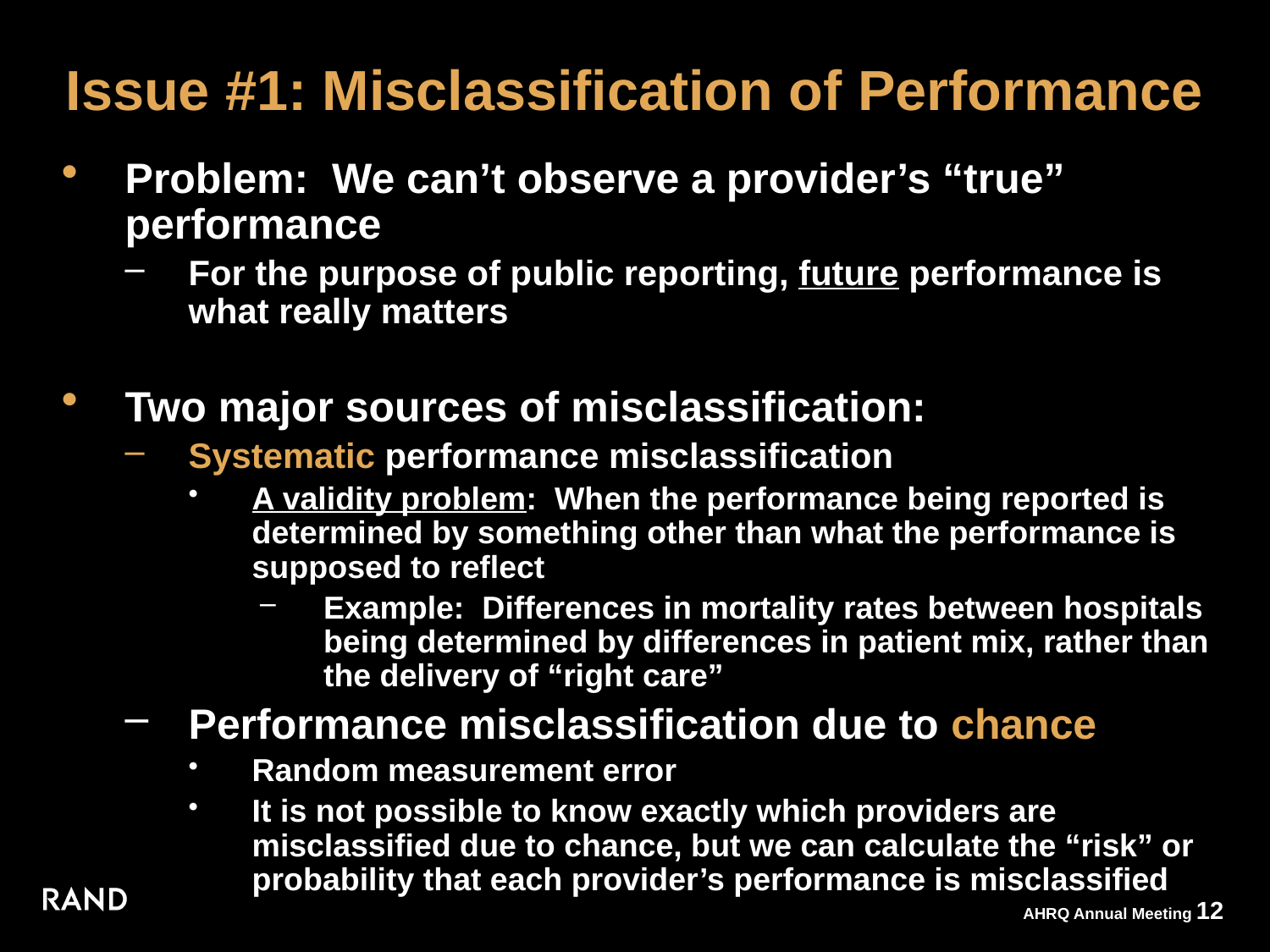

# Issue #1: Misclassification of Performance
Problem:  We can’t observe a provider’s “true” performance
For the purpose of public reporting, future performance is what really matters

Two major sources of misclassification:
Systematic performance misclassification
A validity problem:  When the performance being reported is determined by something other than what the performance is supposed to reflect
Example:  Differences in mortality rates between hospitals being determined by differences in patient mix, rather than the delivery of “right care”
Performance misclassification due to chance
Random measurement error
It is not possible to know exactly which providers are misclassified due to chance, but we can calculate the “risk” or probability that each provider’s performance is misclassified